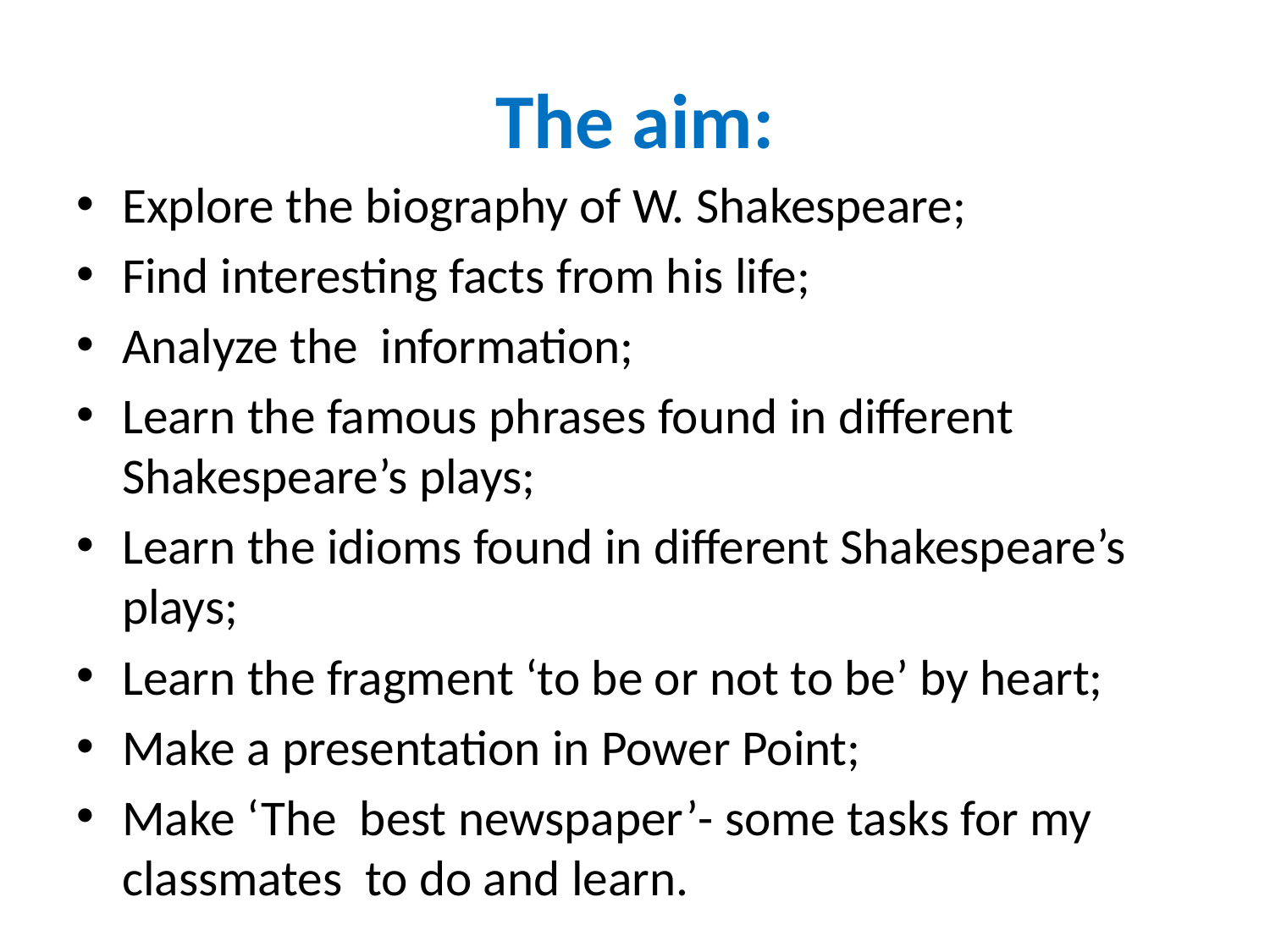

# The aim:
Explore the biography of W. Shakespeare;
Find interesting facts from his life;
Analyze the  information;
Learn the famous phrases found in different Shakespeare’s plays;
Learn the idioms found in different Shakespeare’s plays;
Learn the fragment ‘to be or not to be’ by heart;
Make a presentation in Power Point;
Make ‘The  best newspaper’- some tasks for my classmates  to do and learn.